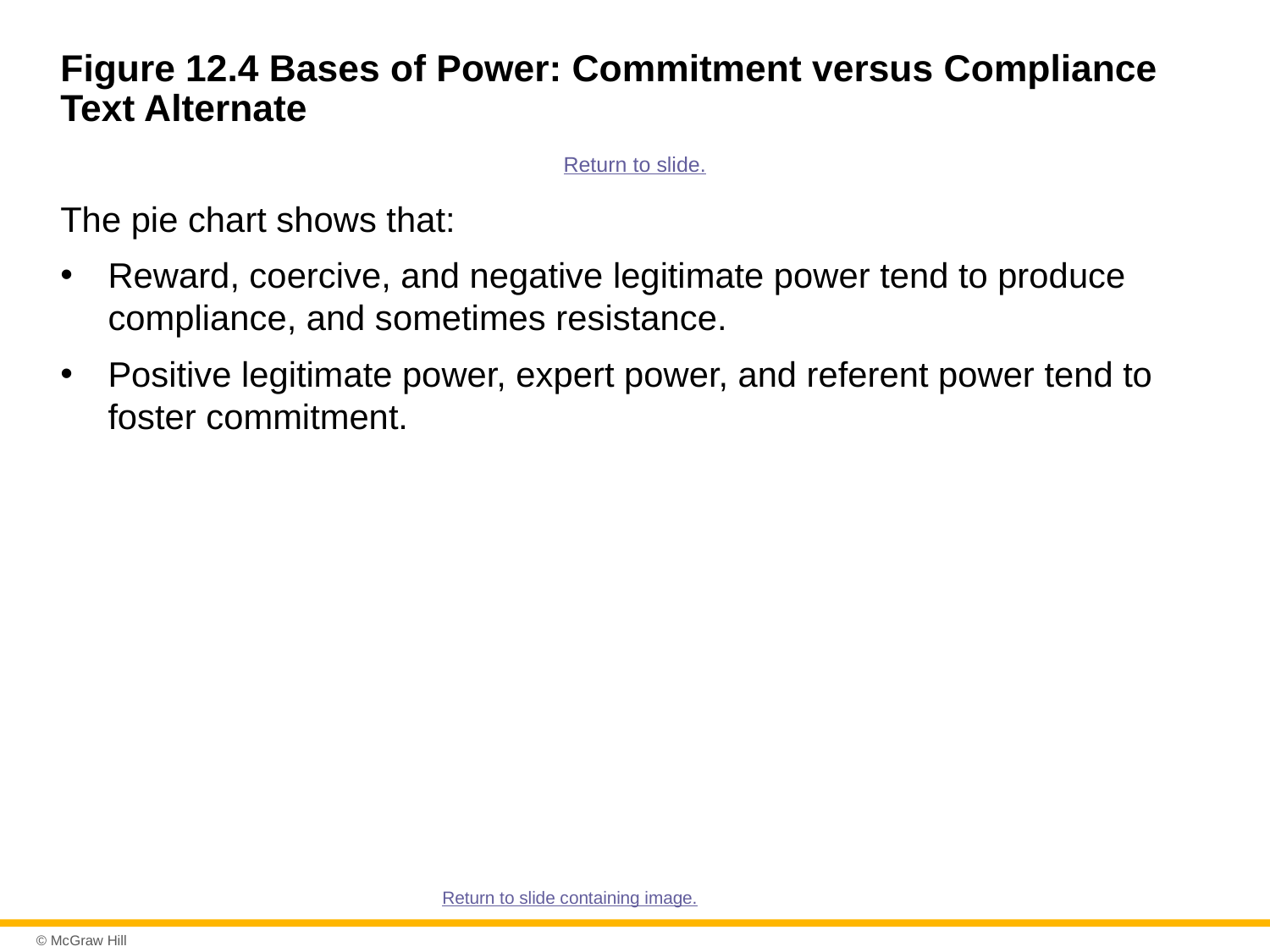

# Figure 12.4 Bases of Power: Commitment versus Compliance Text Alternate
Return to slide.
The pie chart shows that:
Reward, coercive, and negative legitimate power tend to produce compliance, and sometimes resistance.
Positive legitimate power, expert power, and referent power tend to foster commitment.

Return to slide containing image.